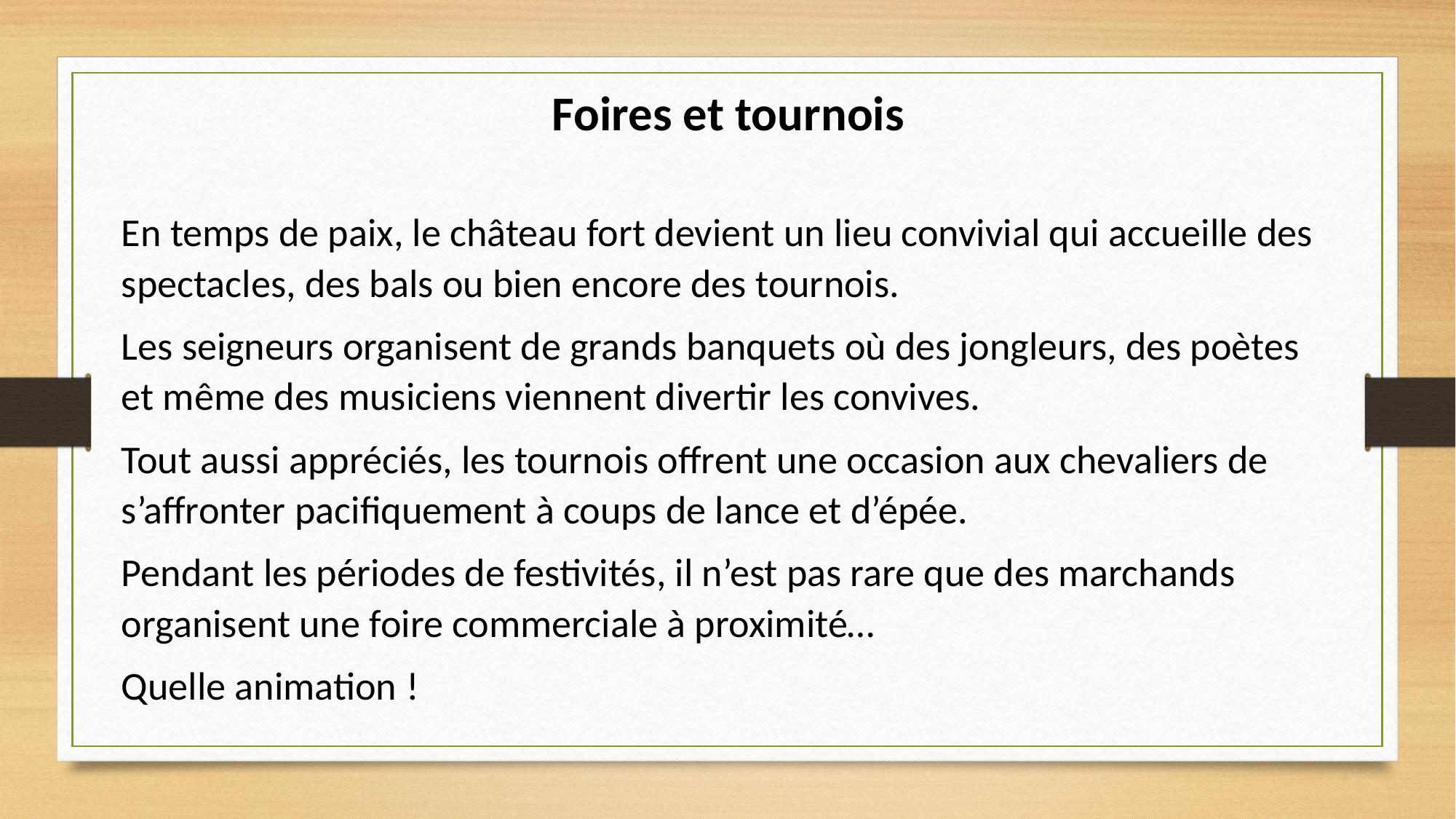

Foires et tournois

En temps de paix, le château fort devient un lieu convivial qui accueille des spectacles, des bals ou bien encore des tournois.
Les seigneurs organisent de grands banquets où des jongleurs, des poètes et même des musiciens viennent divertir les convives.
Tout aussi appréciés, les tournois offrent une occasion aux chevaliers de s’affronter pacifiquement à coups de lance et d’épée.
Pendant les périodes de festivités, il n’est pas rare que des marchands organisent une foire commerciale à proximité…
Quelle animation !